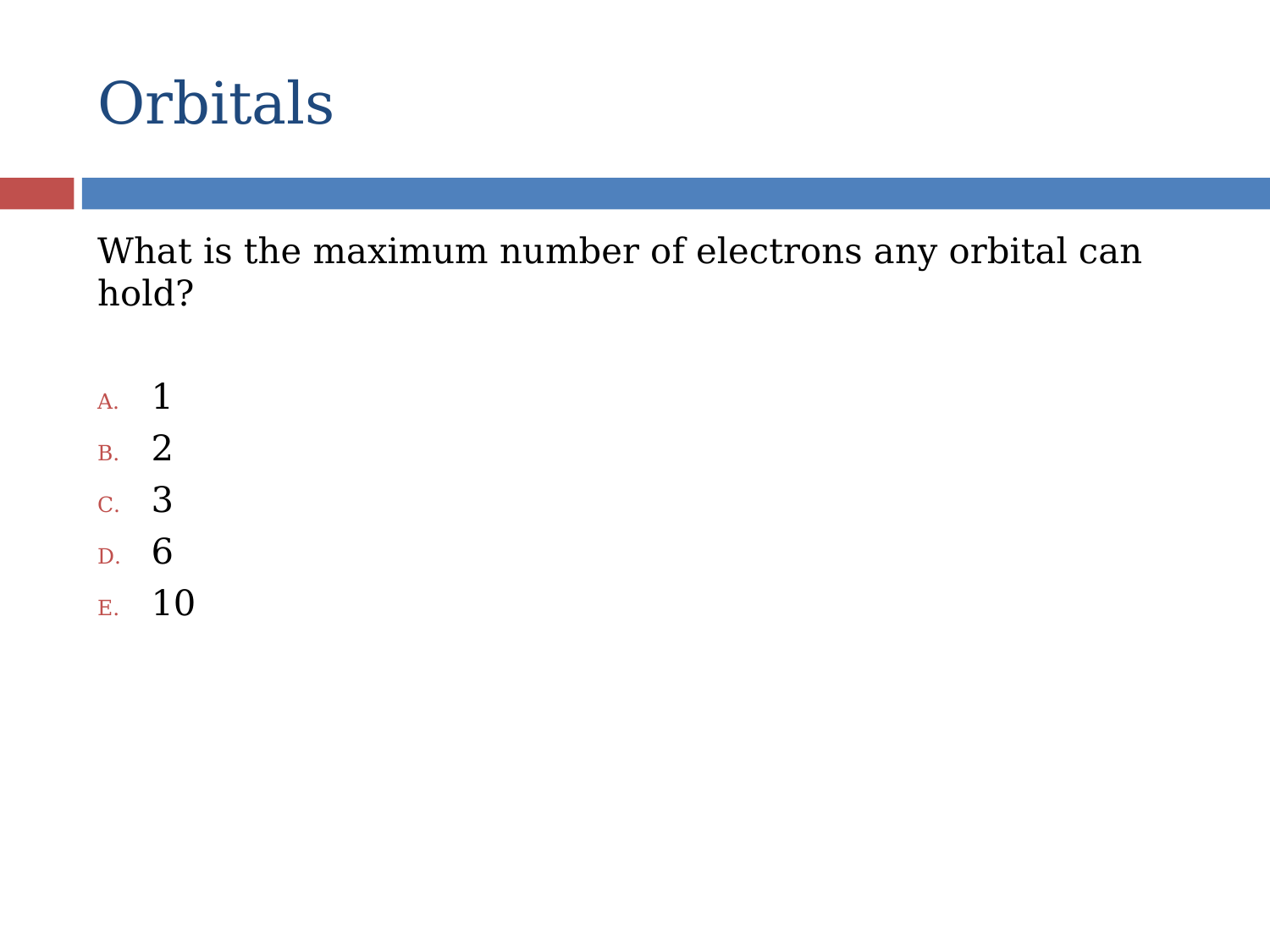

# Orbitals
What is the maximum number of electrons any orbital can hold?

1
2
3
6
10